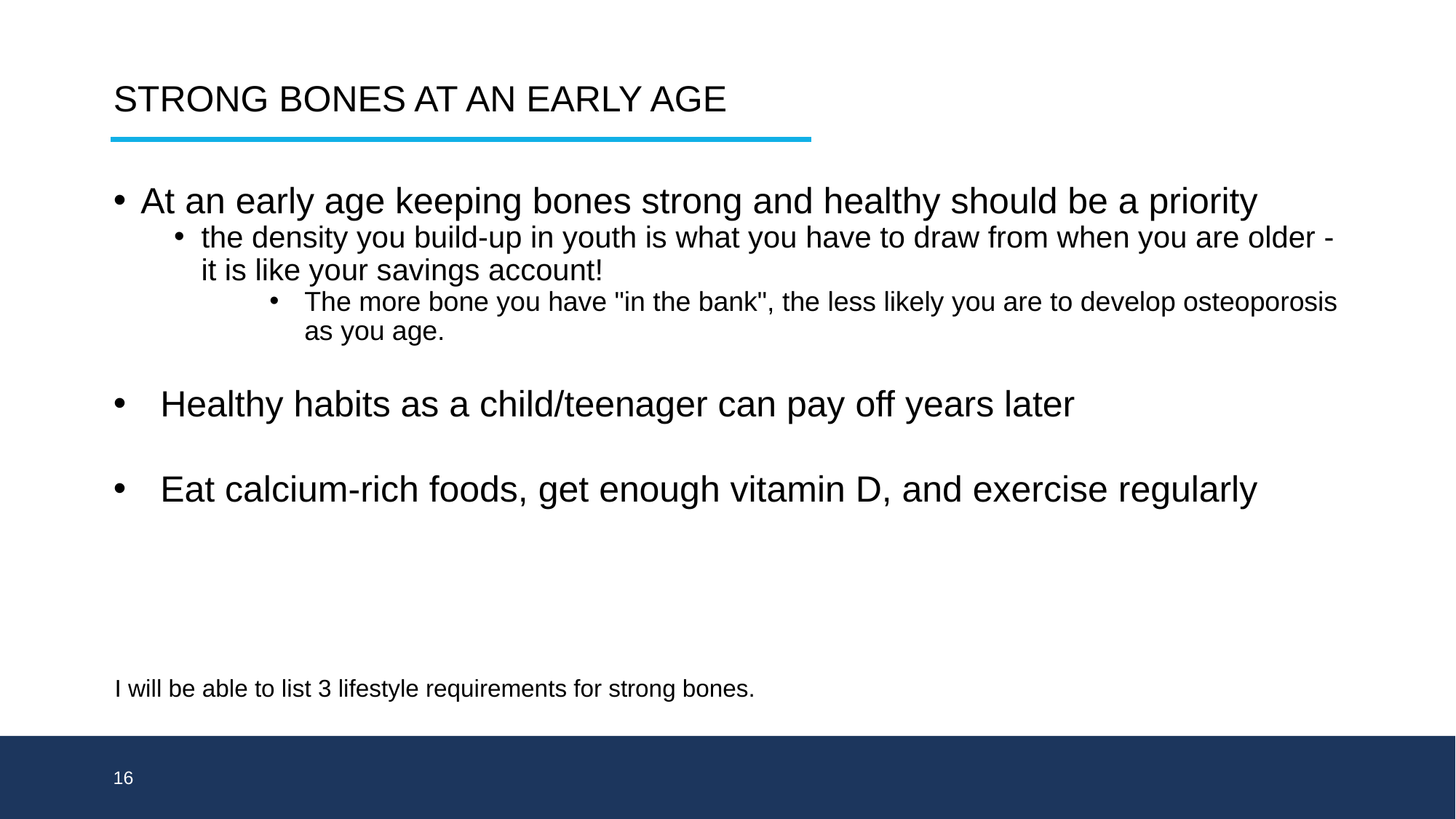

# Strong Bones at an Early Age
At an early age keeping bones strong and healthy should be a priority
the density you build-up in youth is what you have to draw from when you are older - it is like your savings account!
The more bone you have "in the bank", the less likely you are to develop osteoporosis as you age.

Healthy habits as a child/teenager can pay off years later

Eat calcium-rich foods, get enough vitamin D, and exercise regularly

I will be able to list 3 lifestyle requirements for strong bones.